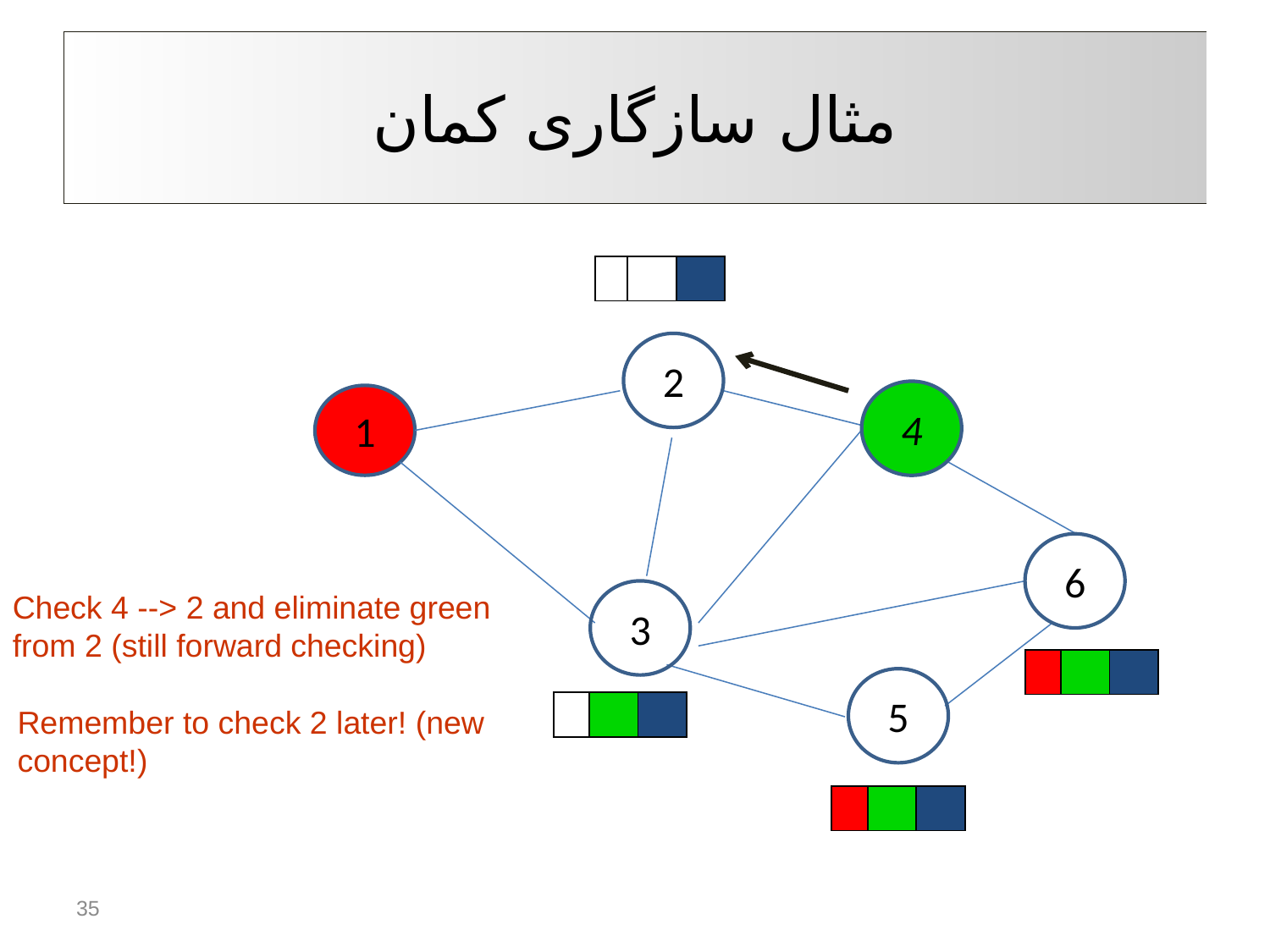

# مثال سازگاری کمان
|  |  |  |
| --- | --- | --- |
2
4
1
6
3
Check 4 --> 2 and eliminate green
from 2 (still forward checking)
|  |  |  |
| --- | --- | --- |
5
|  |  |  |
| --- | --- | --- |
Remember to check 2 later! (new concept!)
|  |  |  |
| --- | --- | --- |
35